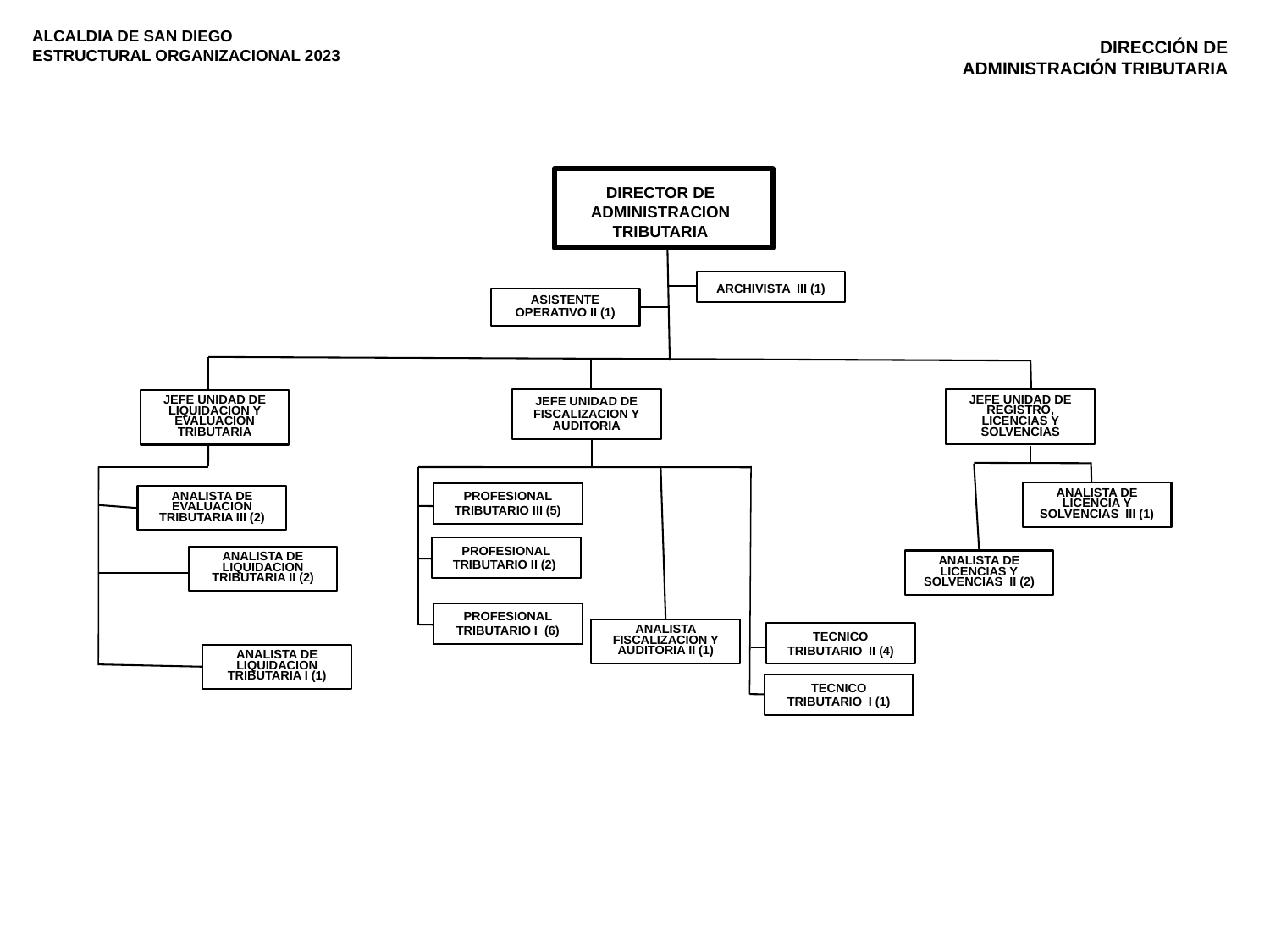

ALCALDIA DE SAN DIEGO
ESTRUCTURAL ORGANIZACIONAL 2023
DIRECCIÓN DE ADMINISTRACIÓN TRIBUTARIA

DIRECTOR DE ADMINISTRACION TRIBUTARIA
ARCHIVISTA  III (1)
ASISTENTE OPERATIVO II (1)
JEFE UNIDAD DE FISCALIZACION Y AUDITORIA
JEFE UNIDAD DE REGISTRO, LICENCIAS Y SOLVENCIAS
JEFE UNIDAD DE LIQUIDACION Y EVALUACION TRIBUTARIA
ANALISTA DE LICENCIA Y SOLVENCIAS  III (1)
PROFESIONAL TRIBUTARIO III (5)
ANALISTA DE EVALUACION TRIBUTARIA III (2)
PROFESIONAL TRIBUTARIO II (2)
ANALISTA DE LIQUIDACION TRIBUTARIA II (2)
ANALISTA DE LICENCIAS Y SOLVENCIAS  II (2)
PROFESIONAL TRIBUTARIO I  (6)
ANALISTA FISCALIZACION Y AUDITORIA II (1)
TECNICO TRIBUTARIO  II (4)
ANALISTA DE LIQUIDACION TRIBUTARIA I (1)
TECNICO TRIBUTARIO  I (1)